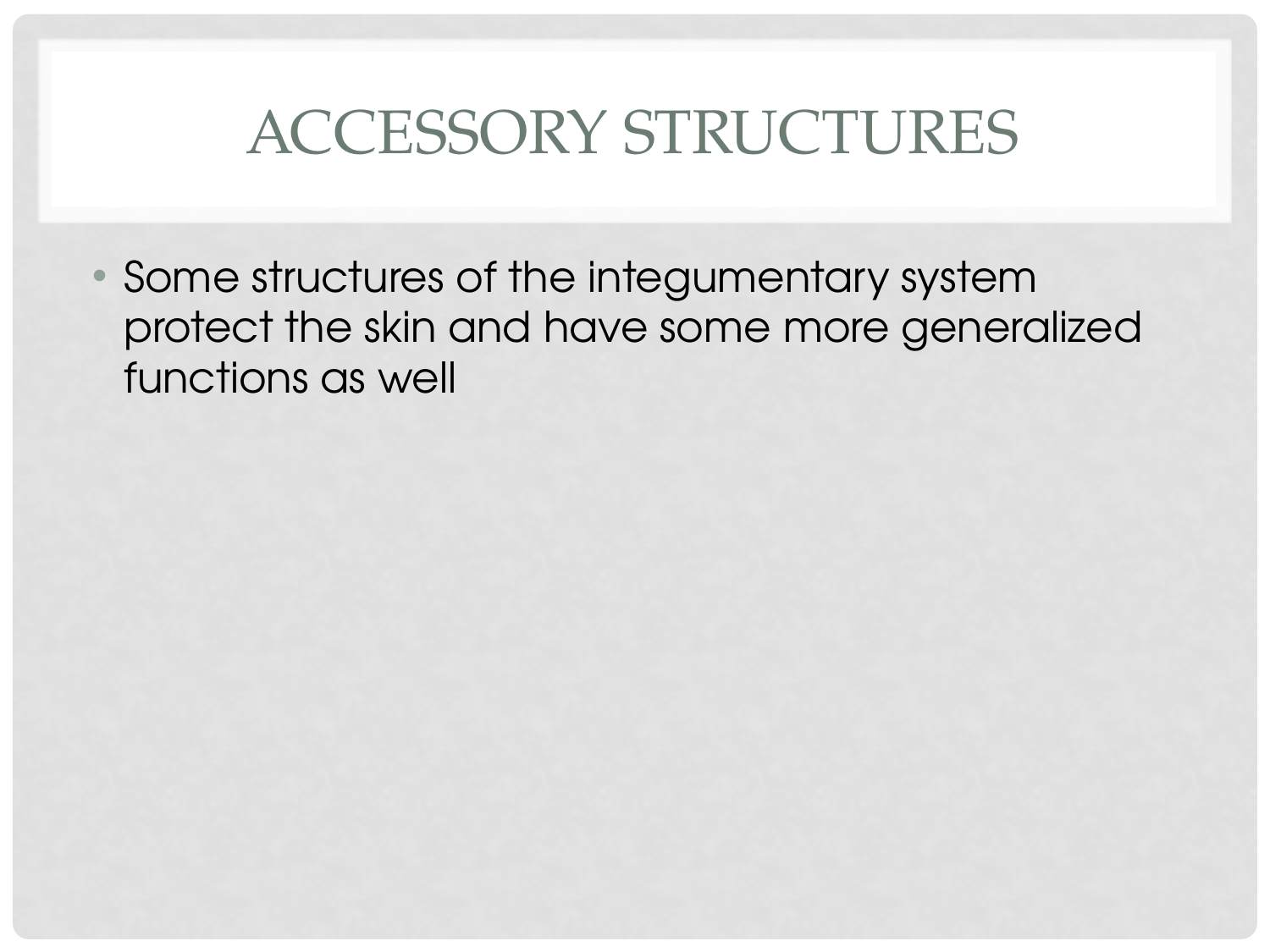

# Accessory structures
Some structures of the integumentary system protect the skin and have some more generalized functions as well